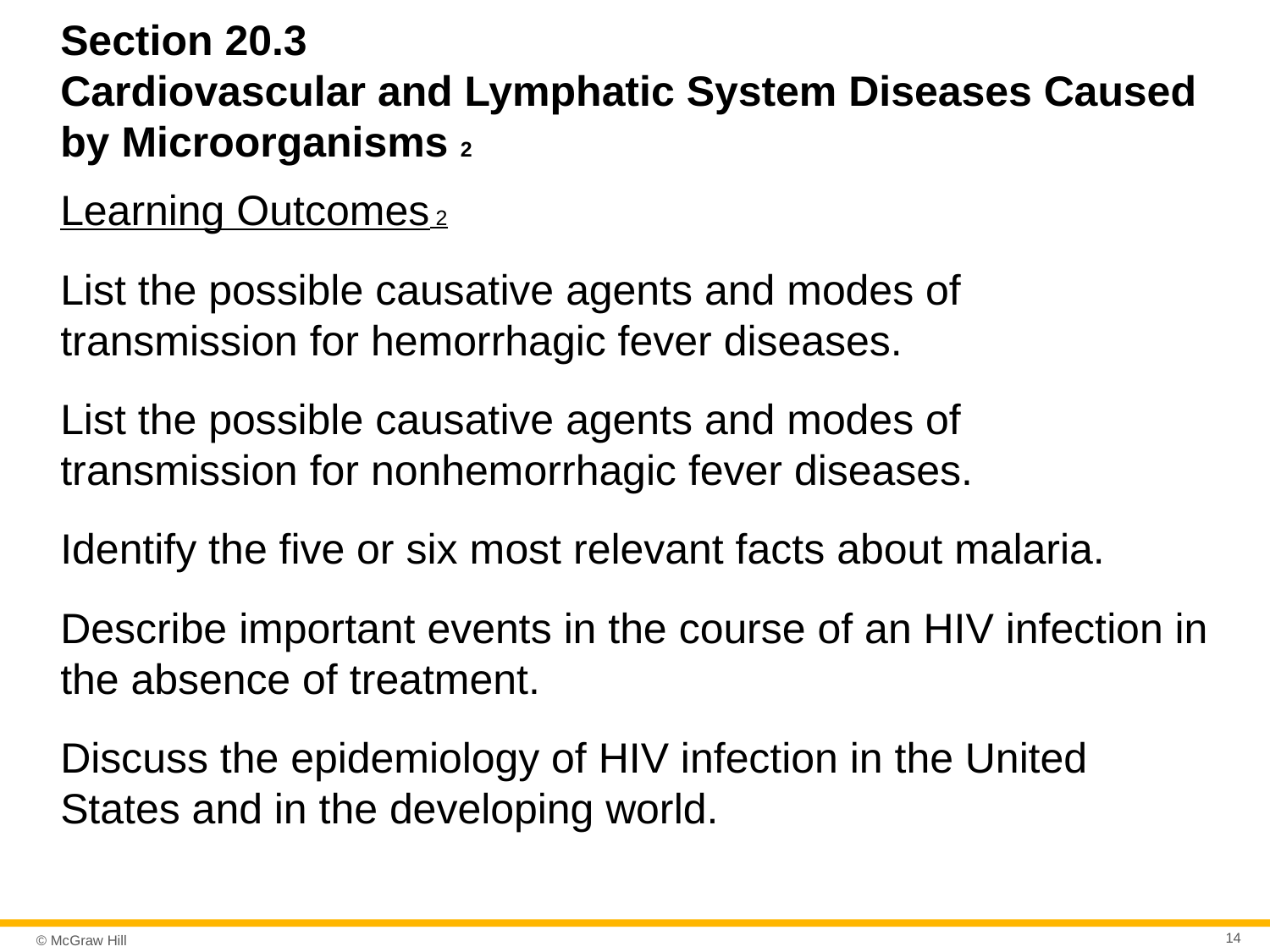

# Section 20.3 Cardiovascular and Lymphatic System Diseases Caused by Microorganisms 2
Learning Outcomes 2
List the possible causative agents and modes of transmission for hemorrhagic fever diseases.
List the possible causative agents and modes of transmission for nonhemorrhagic fever diseases.
Identify the five or six most relevant facts about malaria.
Describe important events in the course of an HIV infection in the absence of treatment.
Discuss the epidemiology of HIV infection in the United States and in the developing world.